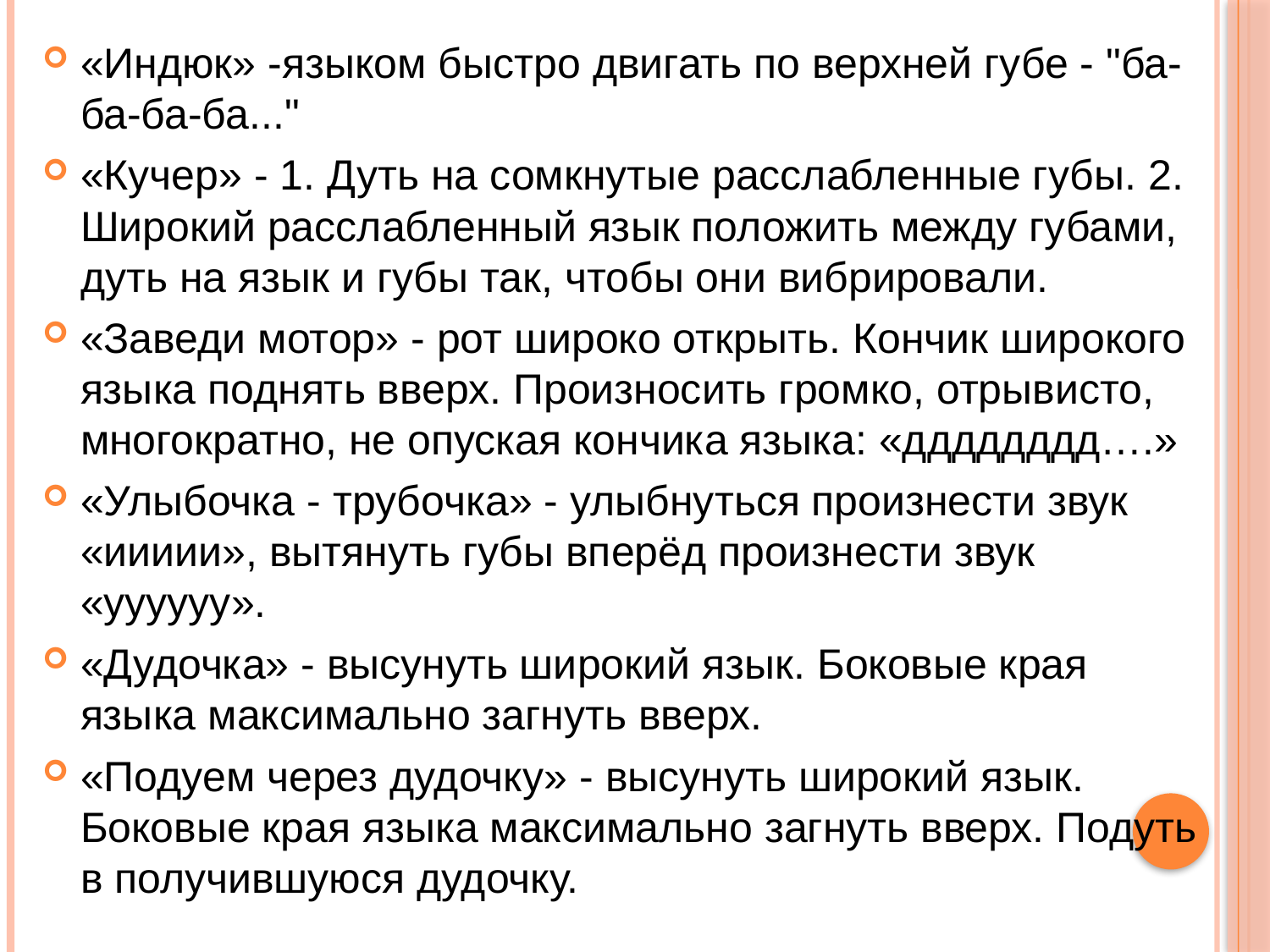

«Индюк» -языком быстро двигать по верхней губе - "ба-ба-ба-ба..."
«Кучер» - 1. Дуть на сомкнутые расслабленные губы. 2. Широкий расслабленный язык положить между губами, дуть на язык и губы так, чтобы они вибрировали.
«Заведи мотор» - рот широко открыть. Кончик широкого языка поднять вверх. Произносить громко, отрывисто, многократно, не опуская кончика языка: «дддддддд….»
«Улыбочка - трубочка» - улыбнуться произнести звук «иииии», вытянуть губы вперёд произнести звук «уууууу».
«Дудочка» - высунуть широкий язык. Боковые края языка максимально загнуть вверх.
«Подуем через дудочку» - высунуть широкий язык. Боковые края языка максимально загнуть вверх. Подуть в получившуюся дудочку.